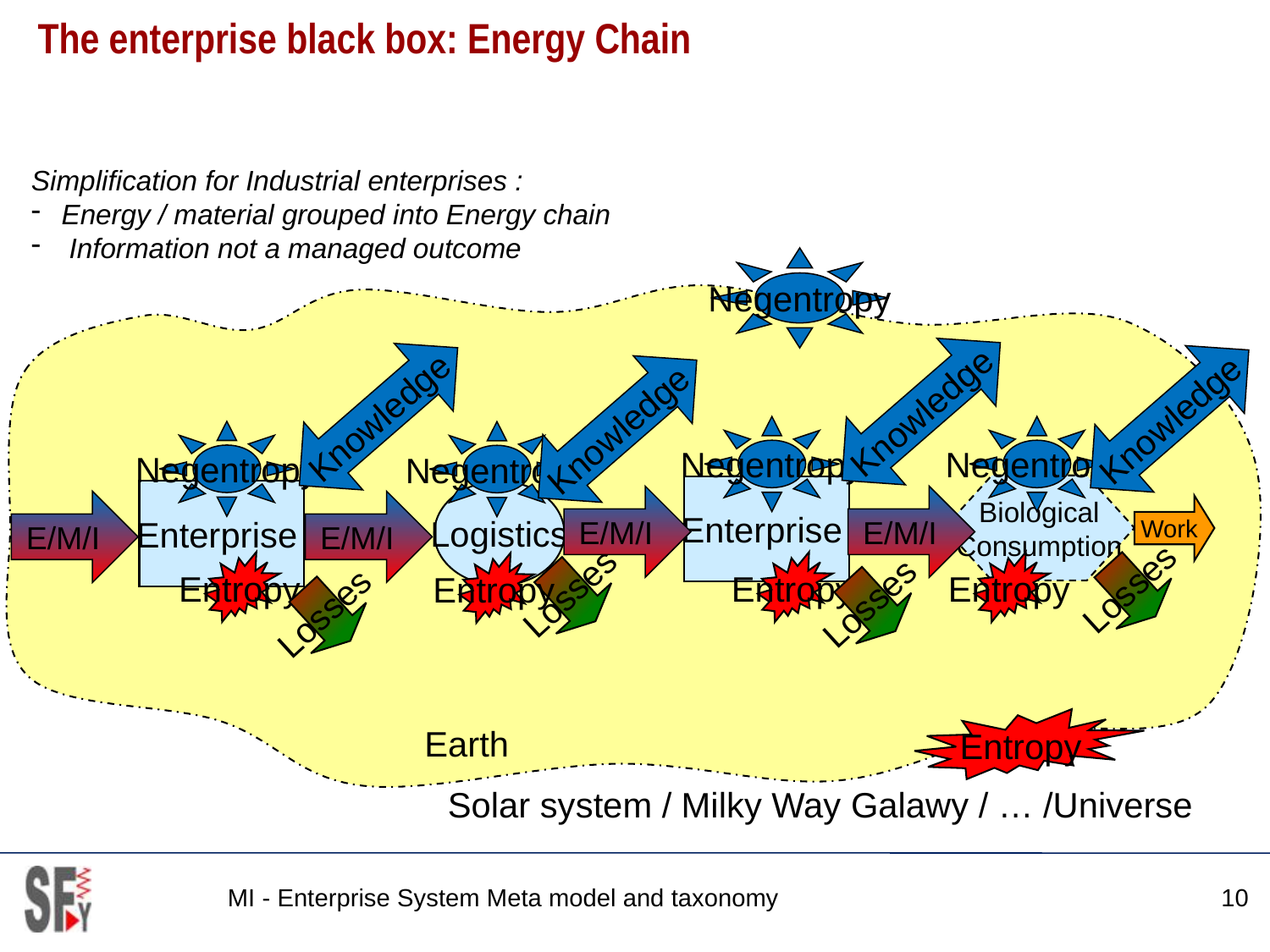

# The enterprise black box: Energy Chain
Simplification for Industrial enterprises :
Energy / material grouped into Energy chain
 Information not a managed outcome
Negentropy

Knowledge
Knowledge
Knowledge
Knowledge
Negentropy
Negentropy
Negentropy
Negentropy
Biological
Consumption
Enterprise
Enterprise
Logistics
E/M/I
E/M/I
E/M/I
E/M/I
Work
Entropy
Entropy
Entropy
Entropy
Losses
Losses
Losses
Losses
Entropy
Earth
Solar system / Milky Way Galawy / … /Universe
MI - Enterprise System Meta model and taxonomy
10